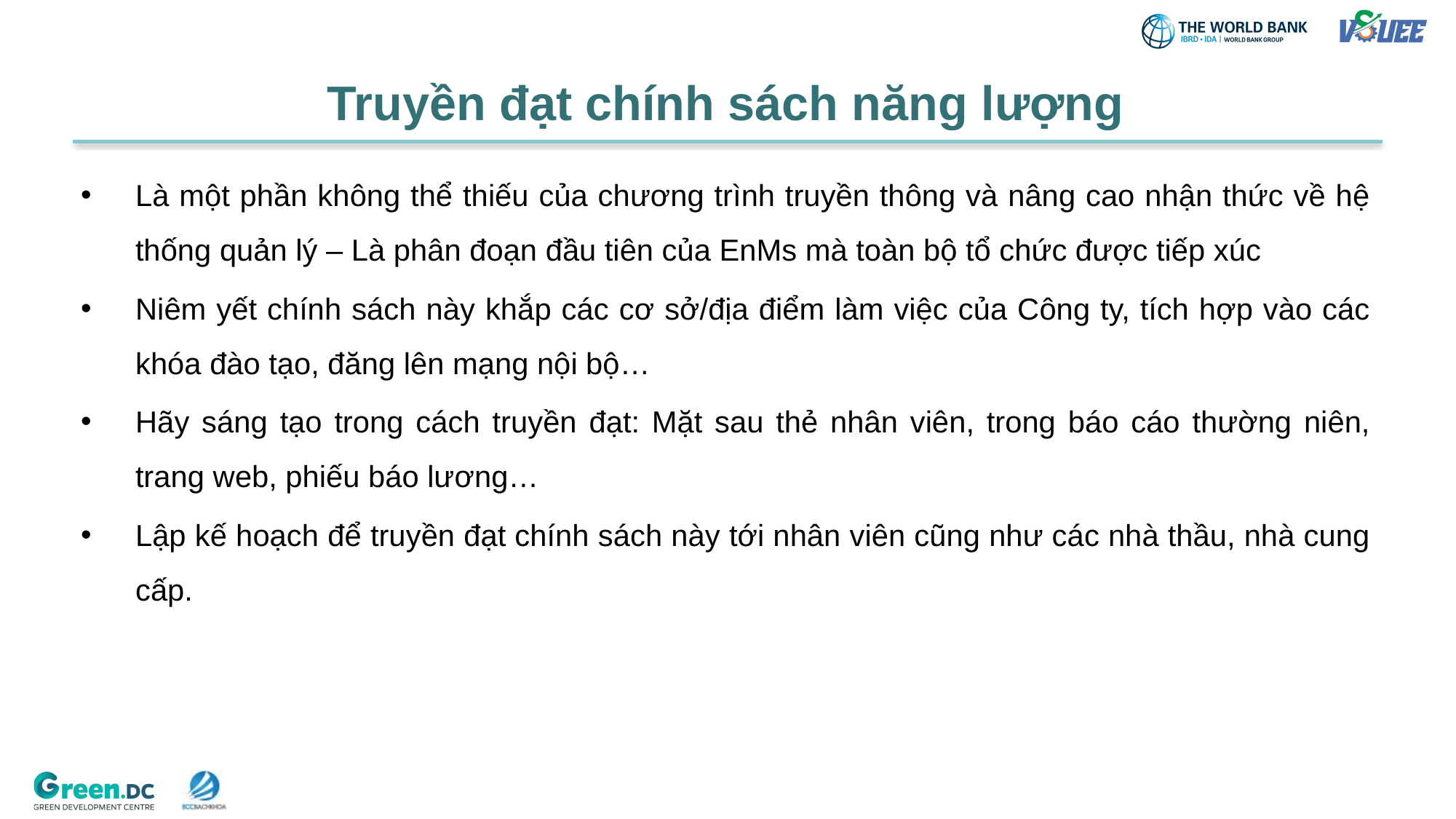

Truyền đạt chính sách năng lượng
Là một phần không thể thiếu của chương trình truyền thông và nâng cao nhận thức về hệ thống quản lý – Là phân đoạn đầu tiên của EnMs mà toàn bộ tổ chức được tiếp xúc
Niêm yết chính sách này khắp các cơ sở/địa điểm làm việc của Công ty, tích hợp vào các khóa đào tạo, đăng lên mạng nội bộ…
Hãy sáng tạo trong cách truyền đạt: Mặt sau thẻ nhân viên, trong báo cáo thường niên, trang web, phiếu báo lương…
Lập kế hoạch để truyền đạt chính sách này tới nhân viên cũng như các nhà thầu, nhà cung cấp.